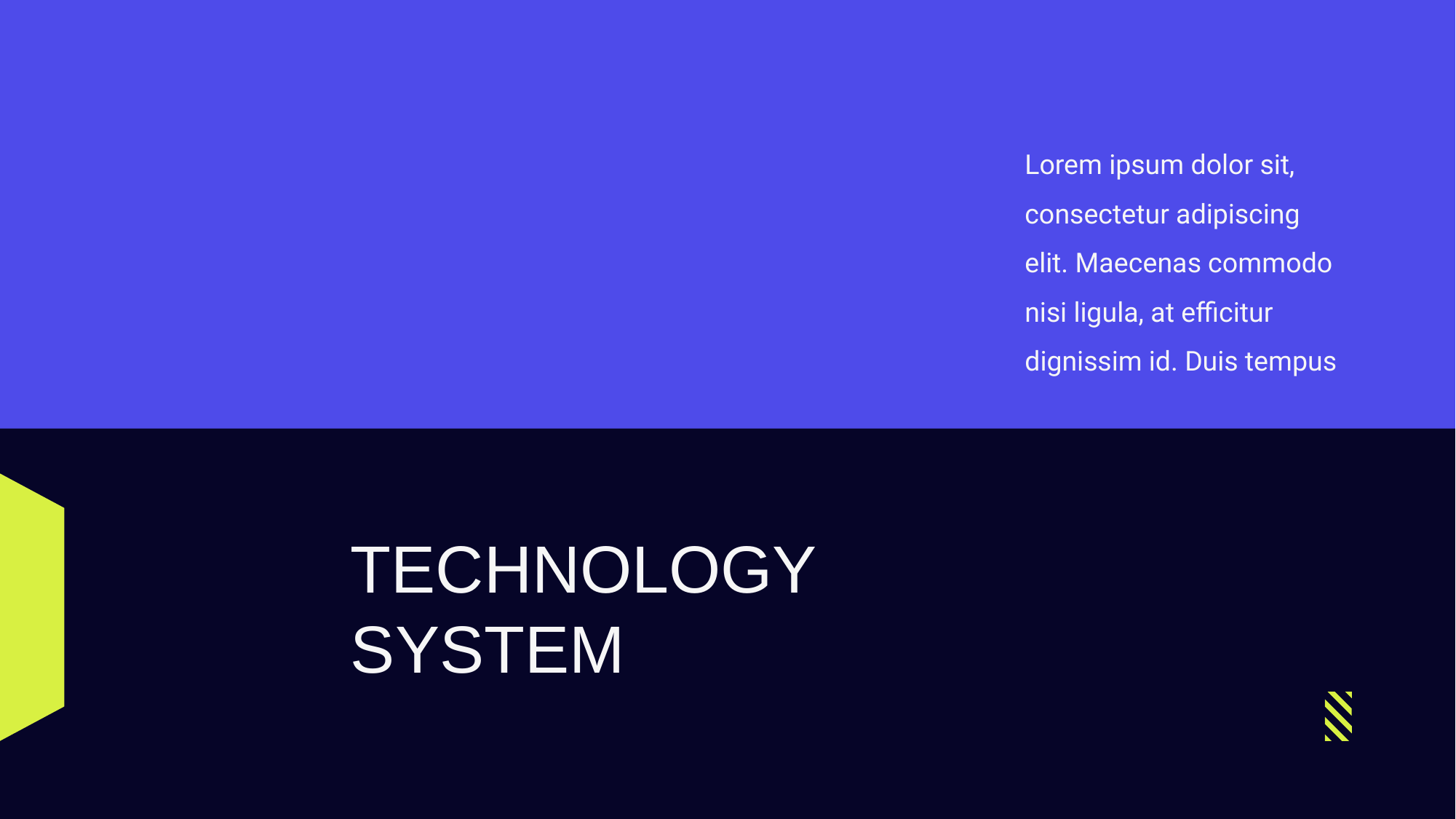

Lorem ipsum dolor sit, consectetur adipiscing elit. Maecenas commodo nisi ligula, at efficitur dignissim id. Duis tempus

TECHNOLOGY
SYSTEM